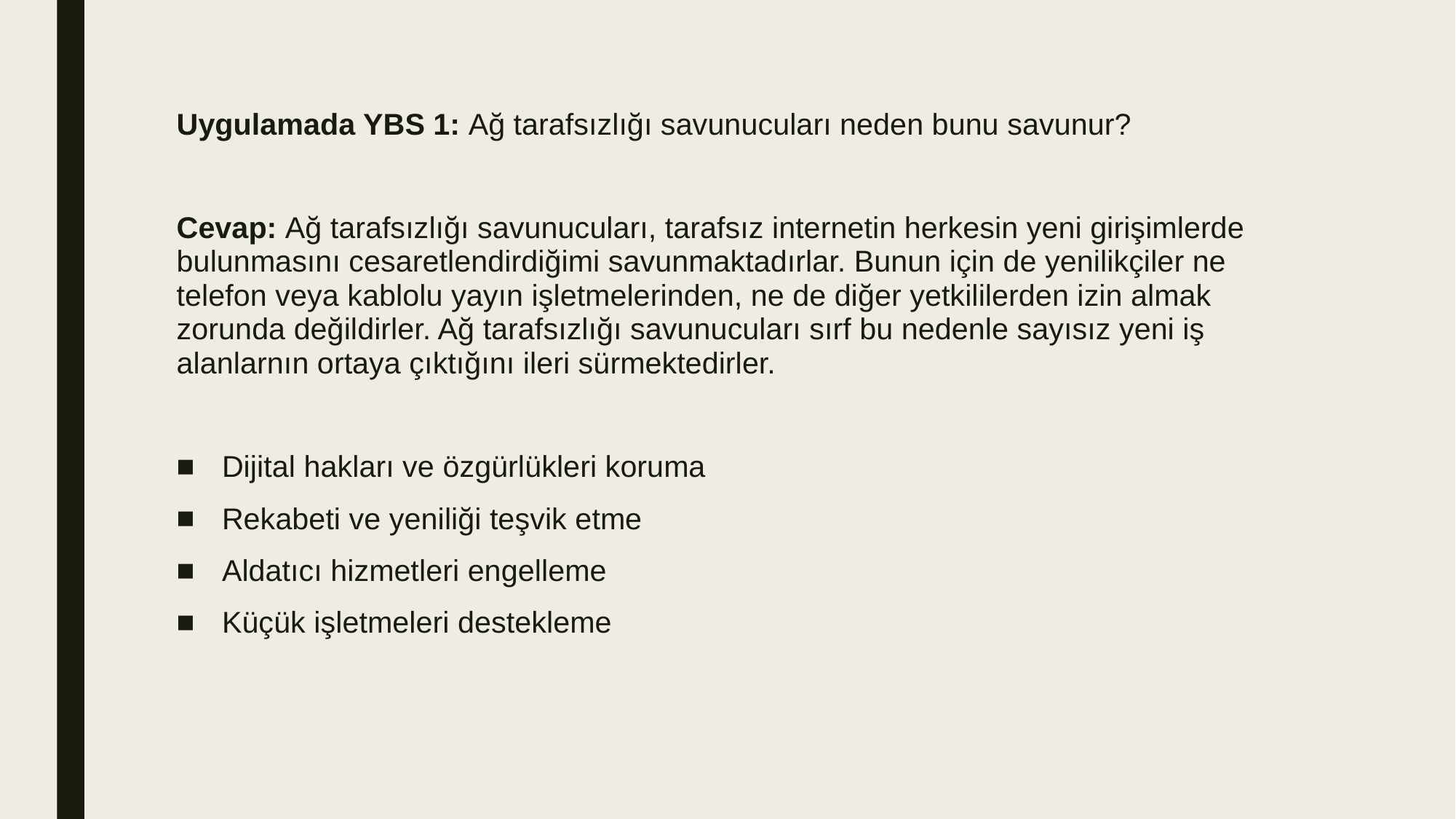

Uygulamada YBS 1: Ağ tarafsızlığı savunucuları neden bunu savunur?

Cevap: Ağ tarafsızlığı savunucuları, tarafsız internetin herkesin yeni girişimlerde bulunmasını cesaretlendirdiğimi savunmaktadırlar. Bunun için de yenilikçiler ne telefon veya kablolu yayın işletmelerinden, ne de diğer yetkililerden izin almak zorunda değildirler. Ağ tarafsızlığı savunucuları sırf bu nedenle sayısız yeni iş alanlarnın ortaya çıktığını ileri sürmektedirler.

Dijital hakları ve özgürlükleri koruma
Rekabeti ve yeniliği teşvik etme
Aldatıcı hizmetleri engelleme
Küçük işletmeleri destekleme